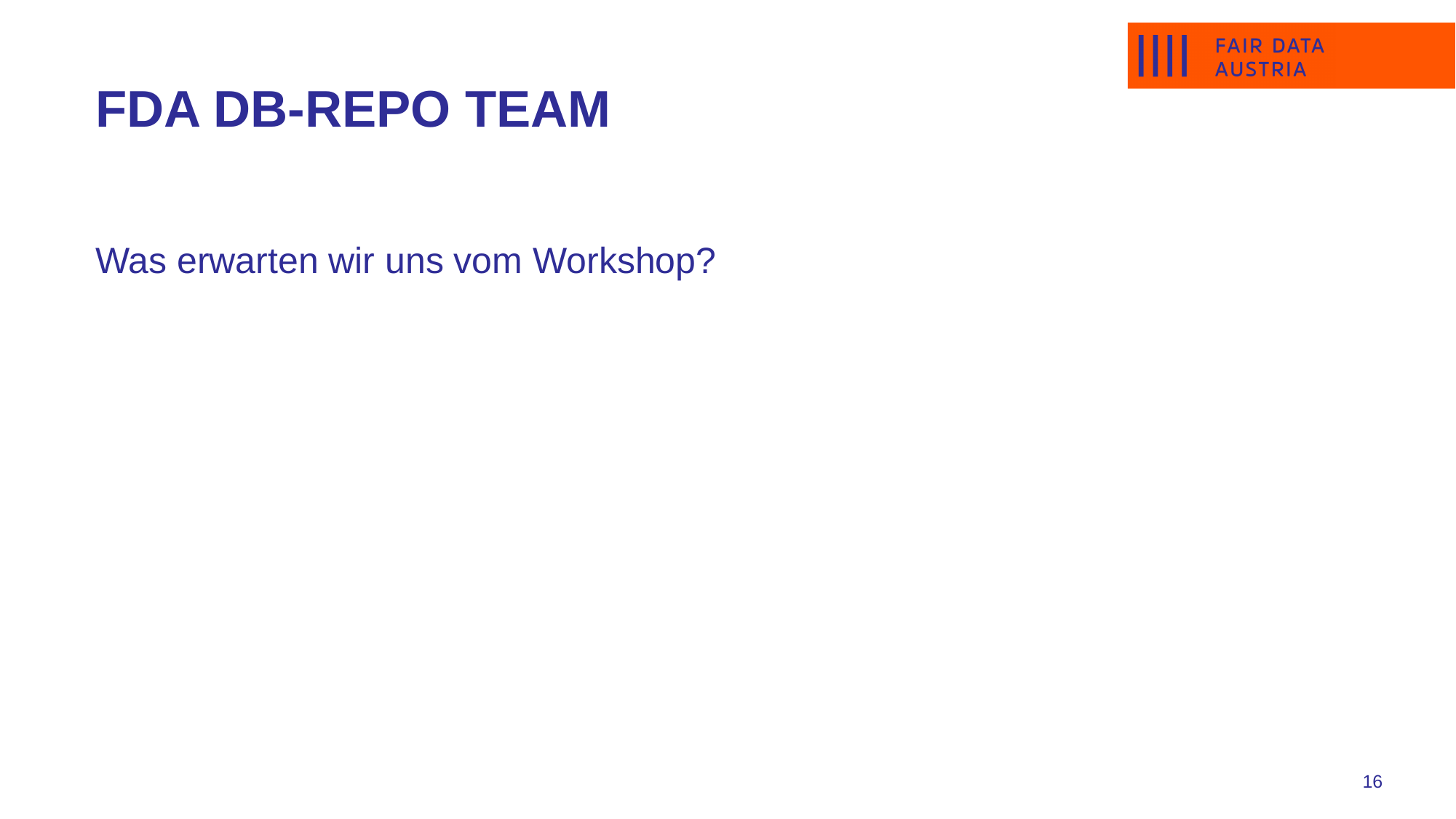

# FDA DB-Repo team

Was erwarten wir uns vom Workshop?